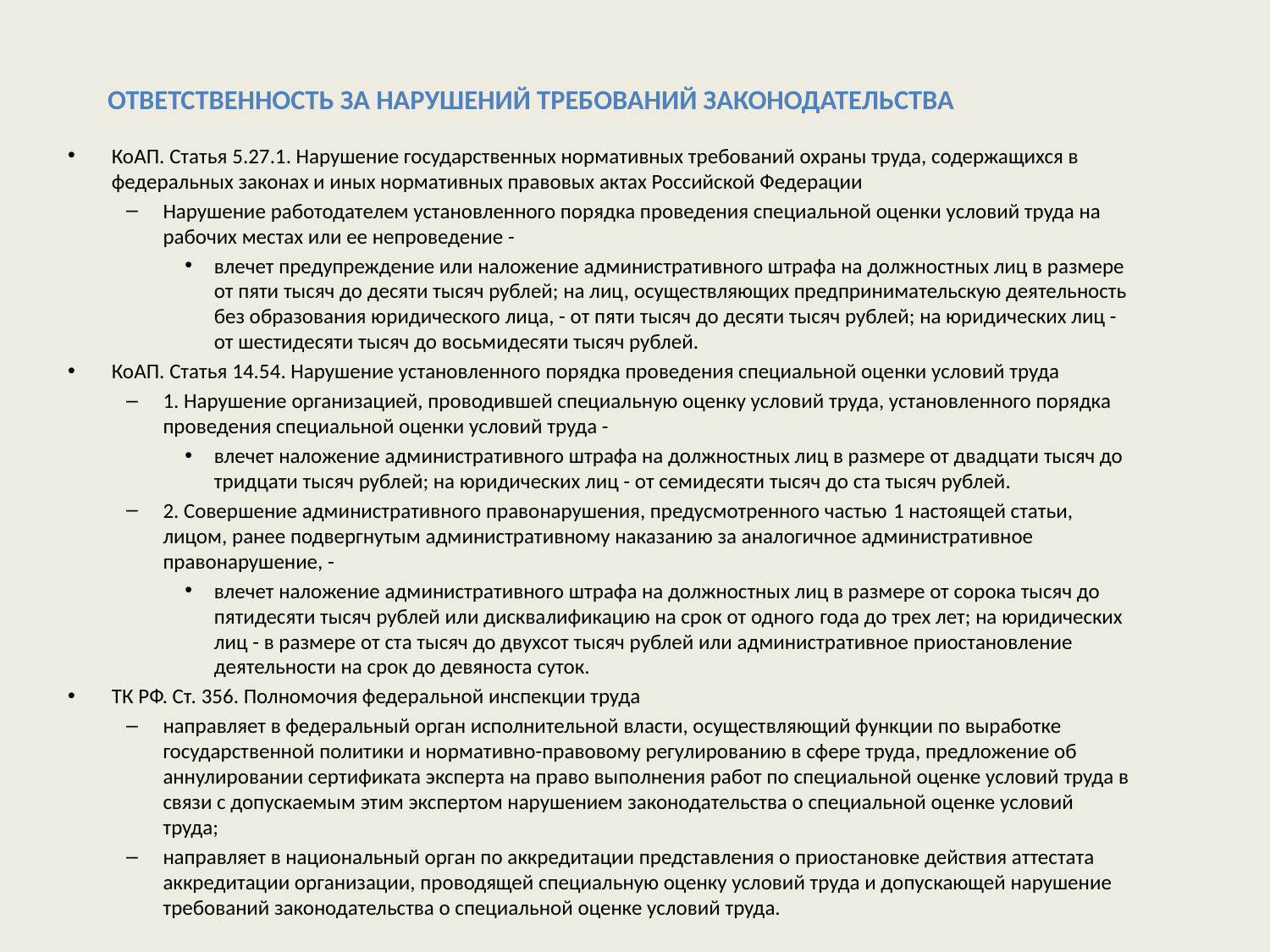

# ОТВЕТСТВЕННОСТЬ ЗА НАРУШЕНИЙ ТРЕБОВАНИЙ ЗАКОНОДАТЕЛЬСТВА
КоАП. Статья 5.27.1. Нарушение государственных нормативных требований охраны труда, содержащихся в федеральных законах и иных нормативных правовых актах Российской Федерации
Нарушение работодателем установленного порядка проведения специальной оценки условий труда на рабочих местах или ее непроведение -
влечет предупреждение или наложение административного штрафа на должностных лиц в размере от пяти тысяч до десяти тысяч рублей; на лиц, осуществляющих предпринимательскую деятельность без образования юридического лица, - от пяти тысяч до десяти тысяч рублей; на юридических лиц - от шестидесяти тысяч до восьмидесяти тысяч рублей.
КоАП. Статья 14.54. Нарушение установленного порядка проведения специальной оценки условий труда
1. Нарушение организацией, проводившей специальную оценку условий труда, установленного порядка проведения специальной оценки условий труда -
влечет наложение административного штрафа на должностных лиц в размере от двадцати тысяч до тридцати тысяч рублей; на юридических лиц - от семидесяти тысяч до ста тысяч рублей.
2. Совершение административного правонарушения, предусмотренного частью 1 настоящей статьи, лицом, ранее подвергнутым административному наказанию за аналогичное административное правонарушение, -
влечет наложение административного штрафа на должностных лиц в размере от сорока тысяч до пятидесяти тысяч рублей или дисквалификацию на срок от одного года до трех лет; на юридических лиц - в размере от ста тысяч до двухсот тысяч рублей или административное приостановление деятельности на срок до девяноста суток.
ТК РФ. Ст. 356. Полномочия федеральной инспекции труда
направляет в федеральный орган исполнительной власти, осуществляющий функции по выработке государственной политики и нормативно-правовому регулированию в сфере труда, предложение об аннулировании сертификата эксперта на право выполнения работ по специальной оценке условий труда в связи с допускаемым этим экспертом нарушением законодательства о специальной оценке условий труда;
направляет в национальный орган по аккредитации представления о приостановке действия аттестата аккредитации организации, проводящей специальную оценку условий труда и допускающей нарушение требований законодательства о специальной оценке условий труда.